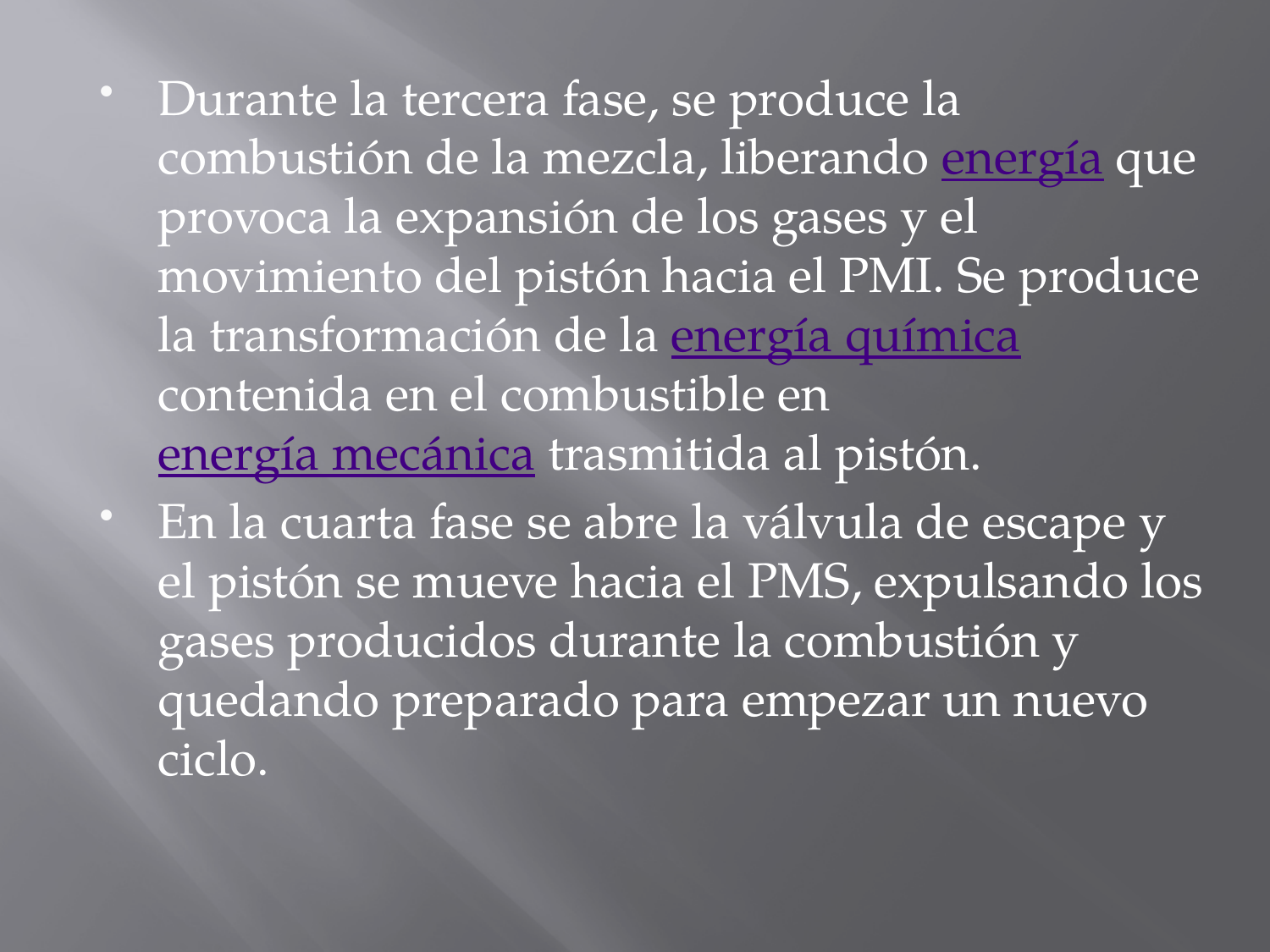

Durante la tercera fase, se produce la combustión de la mezcla, liberando energía que provoca la expansión de los gases y el movimiento del pistón hacia el PMI. Se produce la transformación de la energía química contenida en el combustible en energía mecánica trasmitida al pistón.
En la cuarta fase se abre la válvula de escape y el pistón se mueve hacia el PMS, expulsando los gases producidos durante la combustión y quedando preparado para empezar un nuevo ciclo.